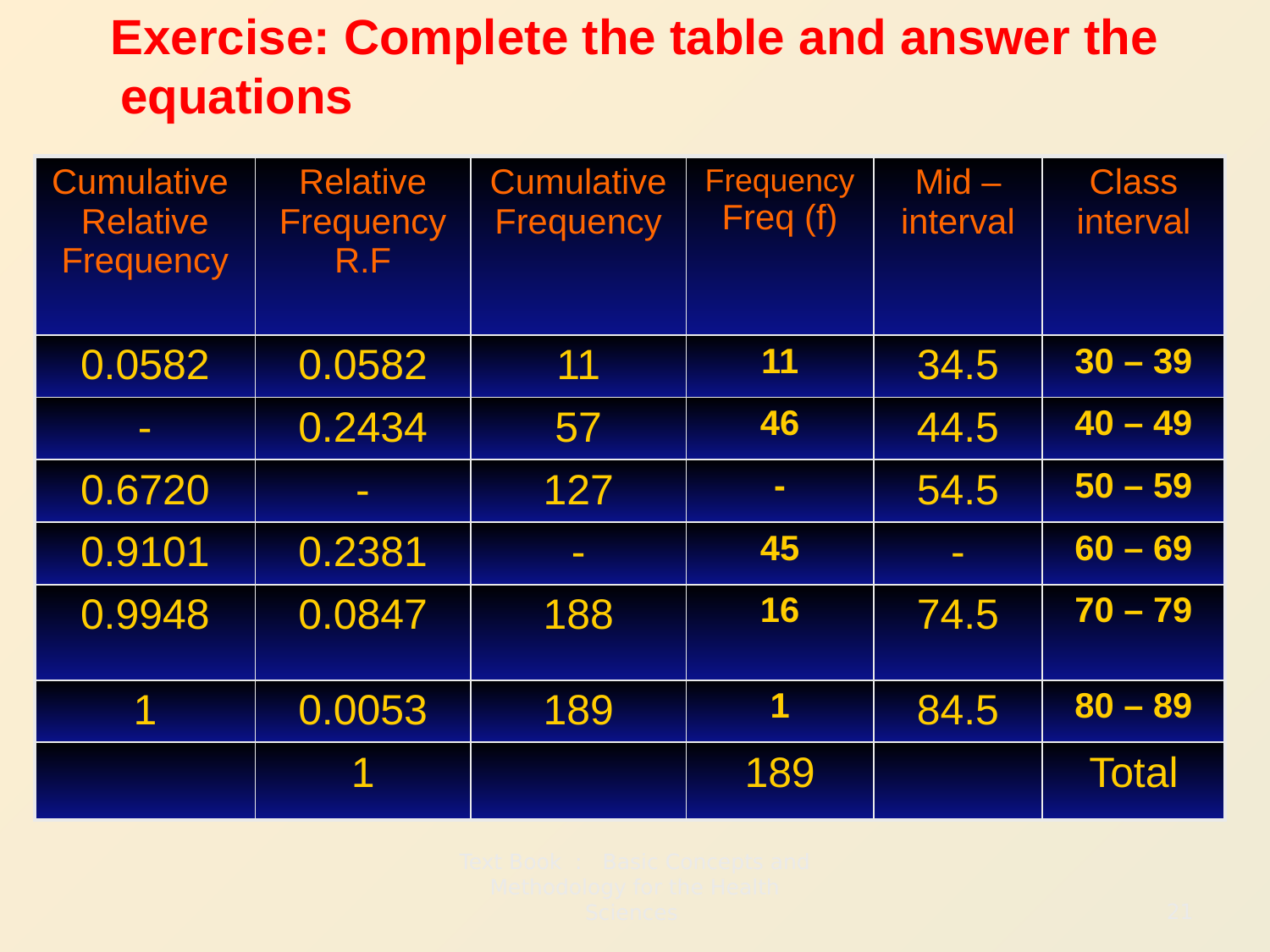

# Exercise: Complete the table and answer the equations
| Cumulative Relative Frequency | Relative Frequency R.F | Cumulative Frequency | Frequency Freq (f) | Mid –interval | Class interval |
| --- | --- | --- | --- | --- | --- |
| 0.0582 | 0.0582 | 11 | 11 | 34.5 | 30 – 39 |
| - | 0.2434 | 57 | 46 | 44.5 | 40 – 49 |
| 0.6720 | - | 127 | - | 54.5 | 50 – 59 |
| 0.9101 | 0.2381 | - | 45 | - | 60 – 69 |
| 0.9948 | 0.0847 | 188 | 16 | 74.5 | 70 – 79 |
| 1 | 0.0053 | 189 | 1 | 84.5 | 80 – 89 |
|  | 1 |  | 189 |  | Total |
21
Text Book  :   Basic Concepts and Methodology for the Health Sciences